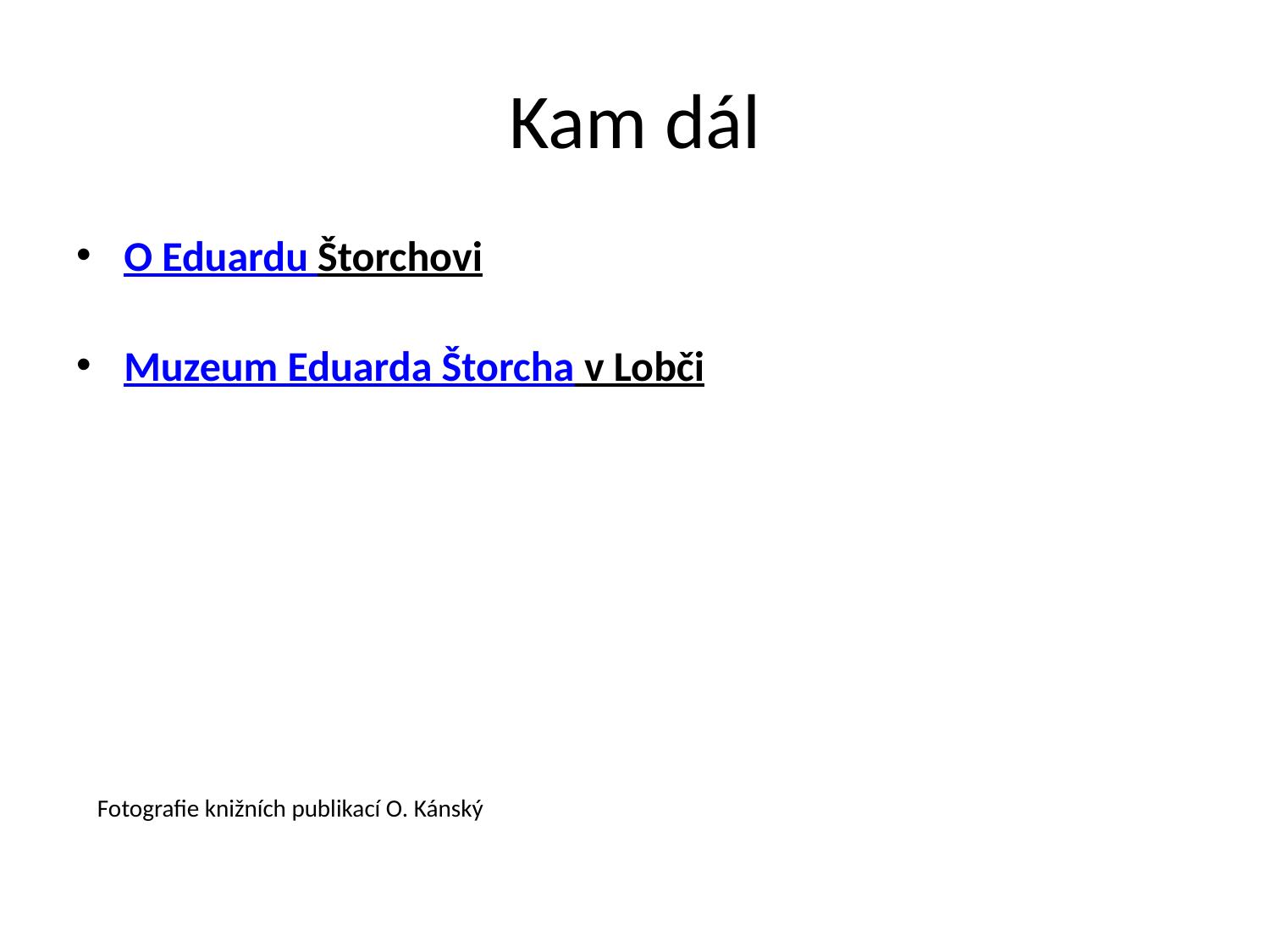

# Kam dál
O Eduardu Štorchovi
Muzeum Eduarda Štorcha v Lobči

Fotografie knižních publikací O. Kánský